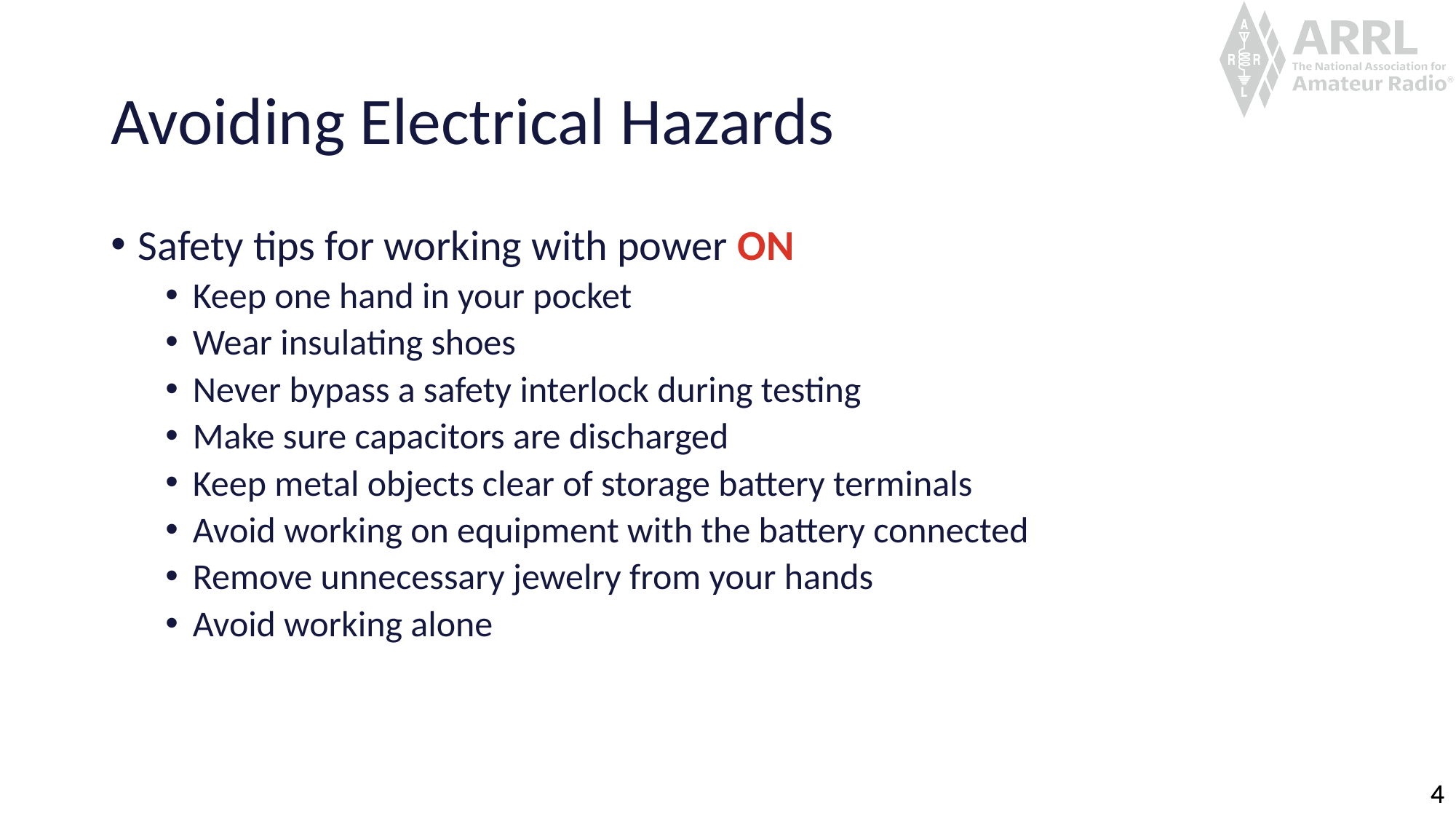

# Avoiding Electrical Hazards
Safety tips for working with power ON
Keep one hand in your pocket
Wear insulating shoes
Never bypass a safety interlock during testing
Make sure capacitors are discharged
Keep metal objects clear of storage battery terminals
Avoid working on equipment with the battery connected
Remove unnecessary jewelry from your hands
Avoid working alone